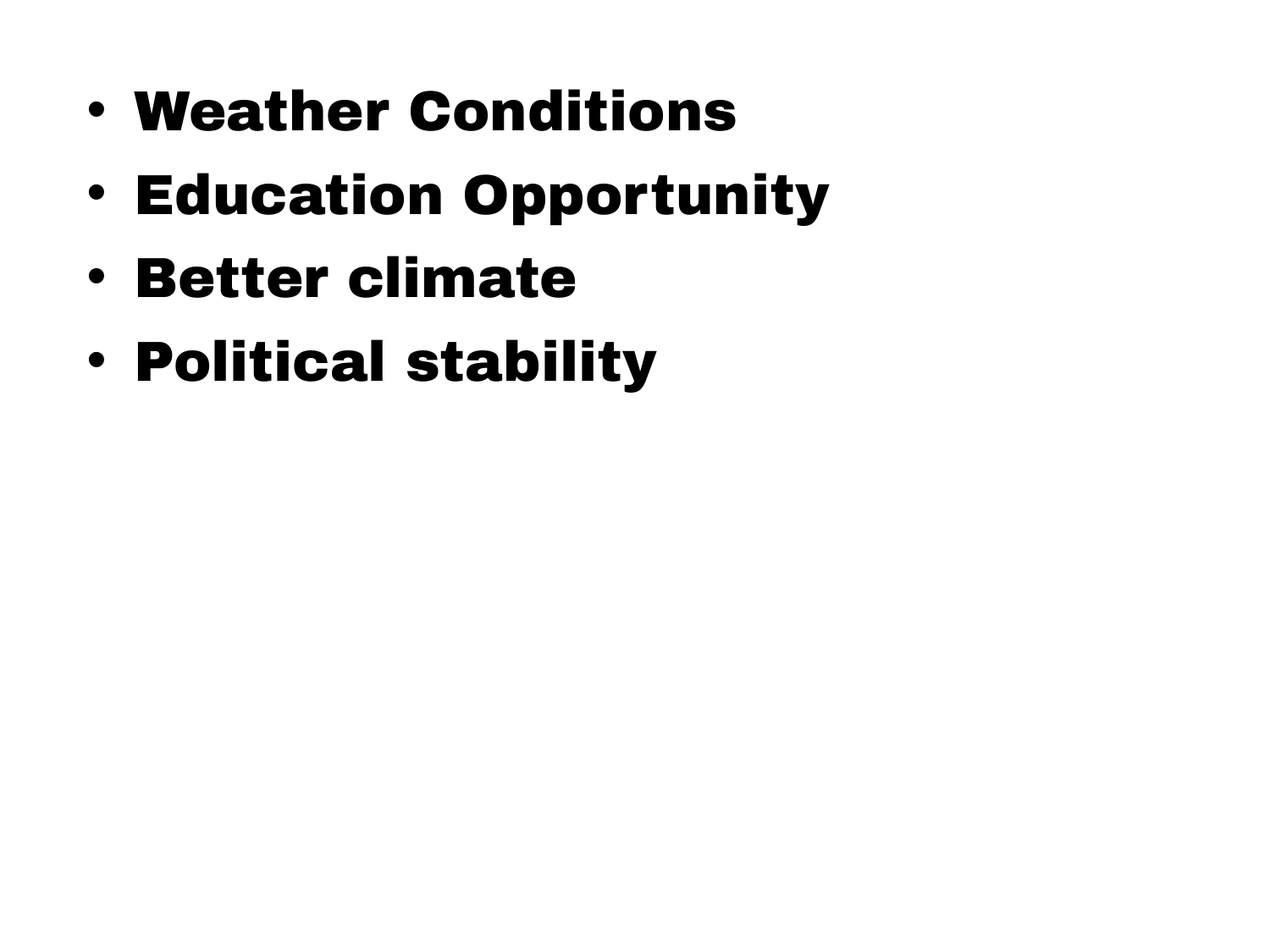

Weather Conditions
Education Opportunity
Better climate
Political stability